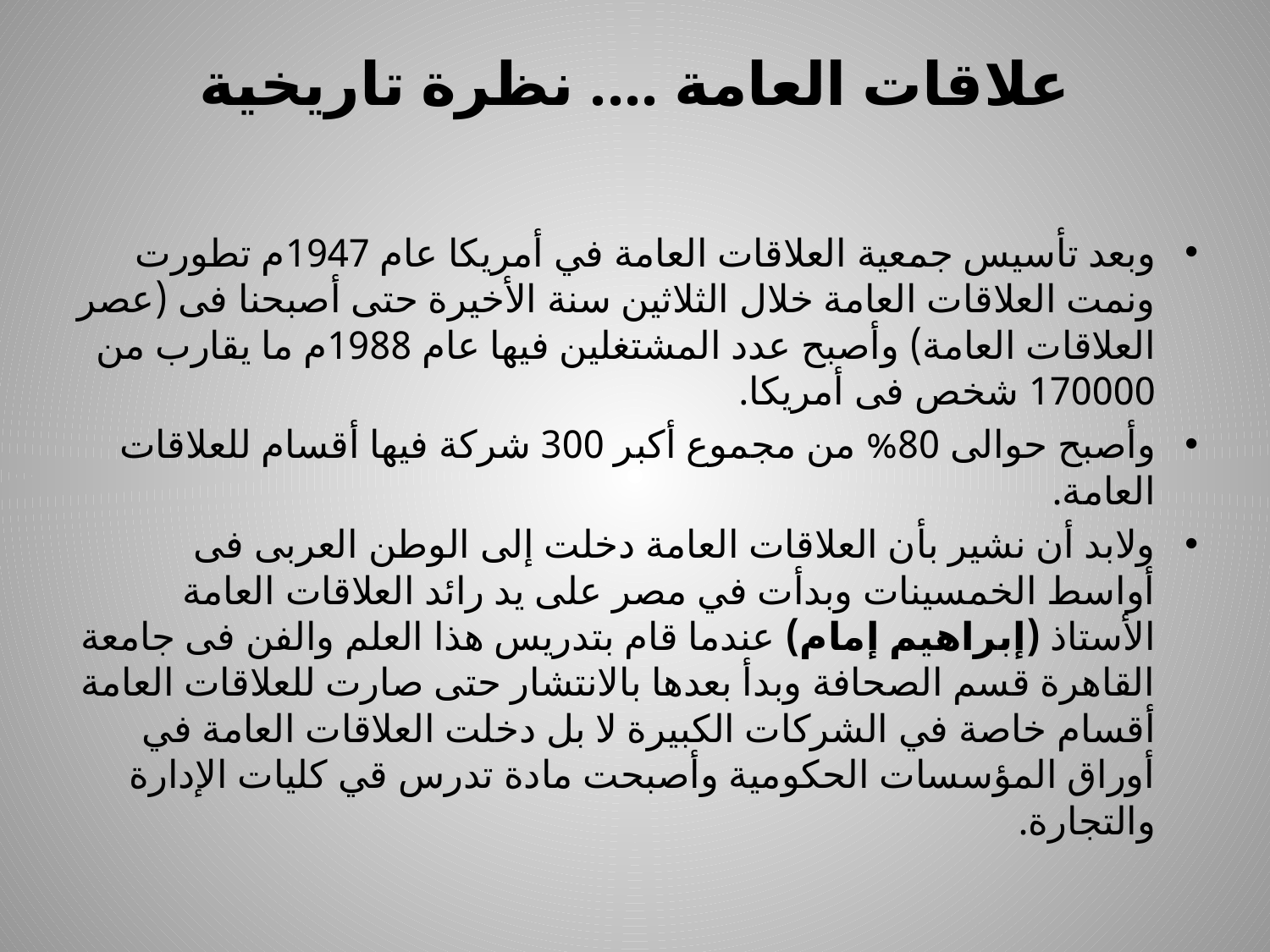

# علاقات العامة .... نظرة تاريخية
وبعد تأسيس جمعية العلاقات العامة في أمريكا عام 1947م تطورت ونمت العلاقات العامة خلال الثلاثين سنة الأخيرة حتى أصبحنا فى (عصر العلاقات العامة) وأصبح عدد المشتغلين فيها عام 1988م ما يقارب من 170000 شخص فى أمريكا.
وأصبح حوالى 80% من مجموع أكبر 300 شركة فيها أقسام للعلاقات العامة.
ولابد أن نشير بأن العلاقات العامة دخلت إلى الوطن العربى فى أواسط الخمسينات وبدأت في مصر على يد رائد العلاقات العامة الأستاذ (إبراهيم إمام) عندما قام بتدريس هذا العلم والفن فى جامعة القاهرة قسم الصحافة وبدأ بعدها بالانتشار حتى صارت للعلاقات العامة أقسام خاصة في الشركات الكبيرة لا بل دخلت العلاقات العامة في أوراق المؤسسات الحكومية وأصبحت مادة تدرس قي كليات الإدارة والتجارة.